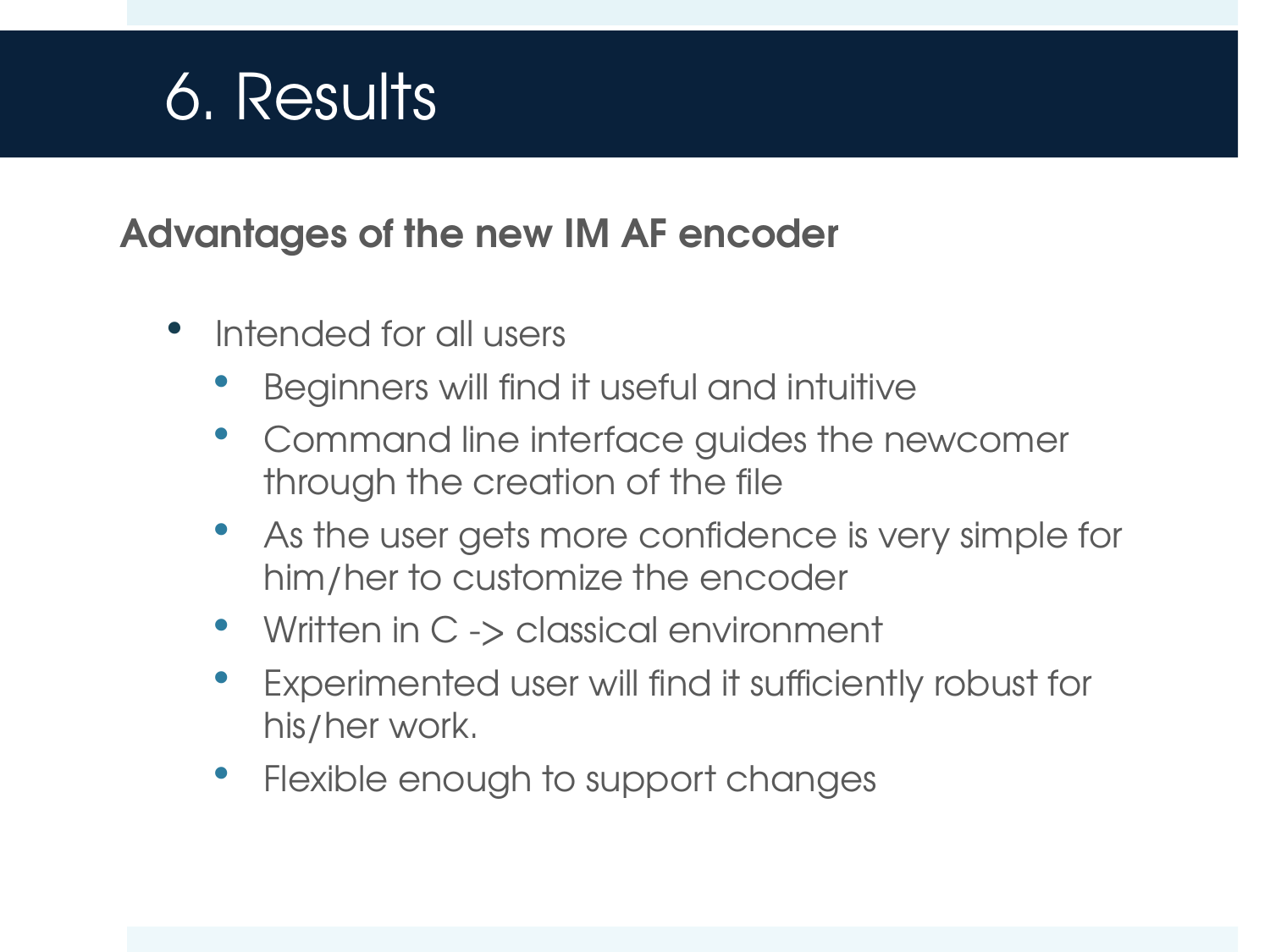

# 6. Results
Advantages of the new IM AF encoder

Intended for all users
Beginners will find it useful and intuitive
Command line interface guides the newcomer through the creation of the file
As the user gets more confidence is very simple for him/her to customize the encoder
Written in C -> classical environment
Experimented user will find it sufficiently robust for his/her work.
Flexible enough to support changes